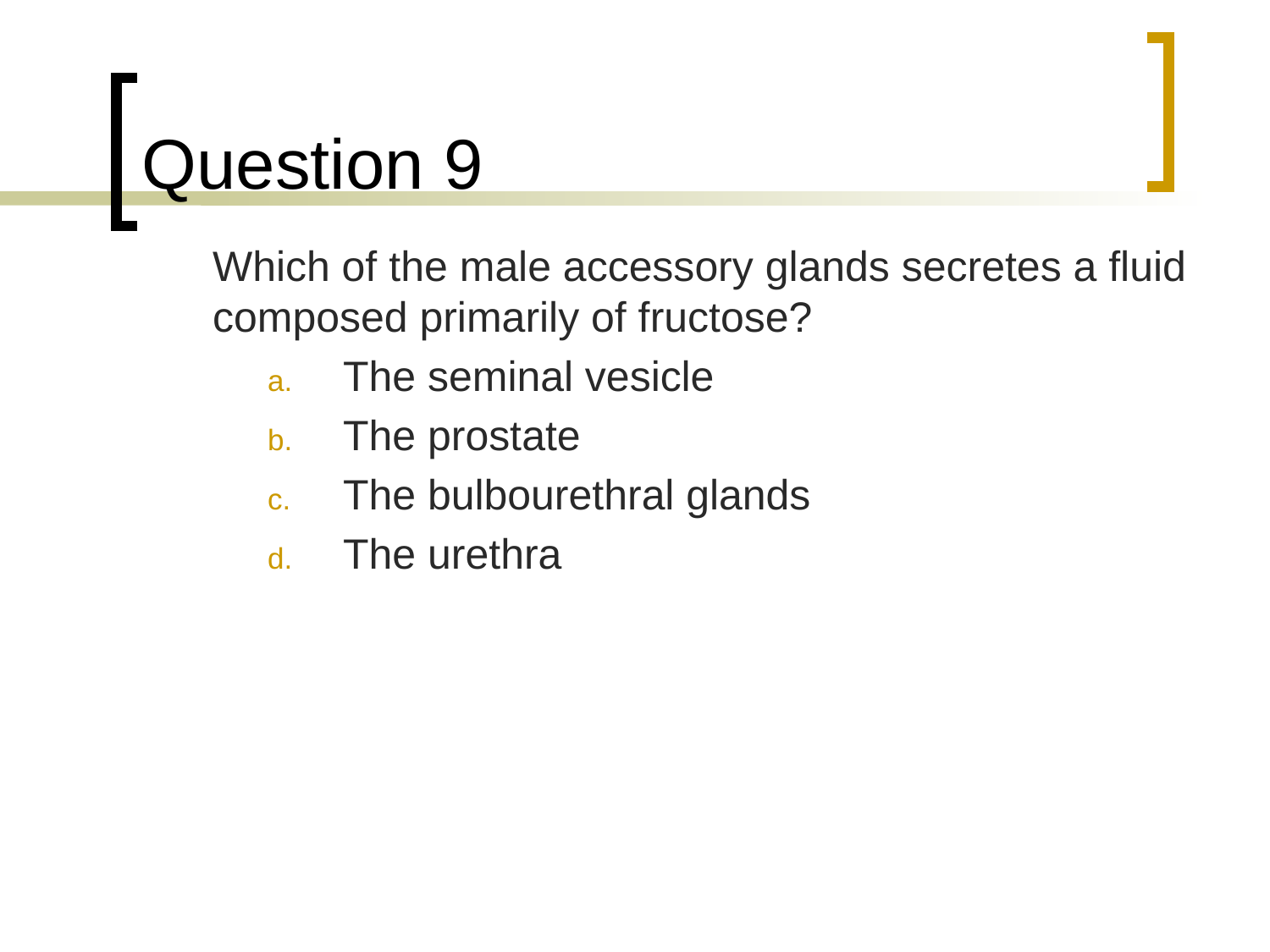

# Question 9
	Which of the male accessory glands secretes a fluid composed primarily of fructose?
 The seminal vesicle
 The prostate
 The bulbourethral glands
 The urethra